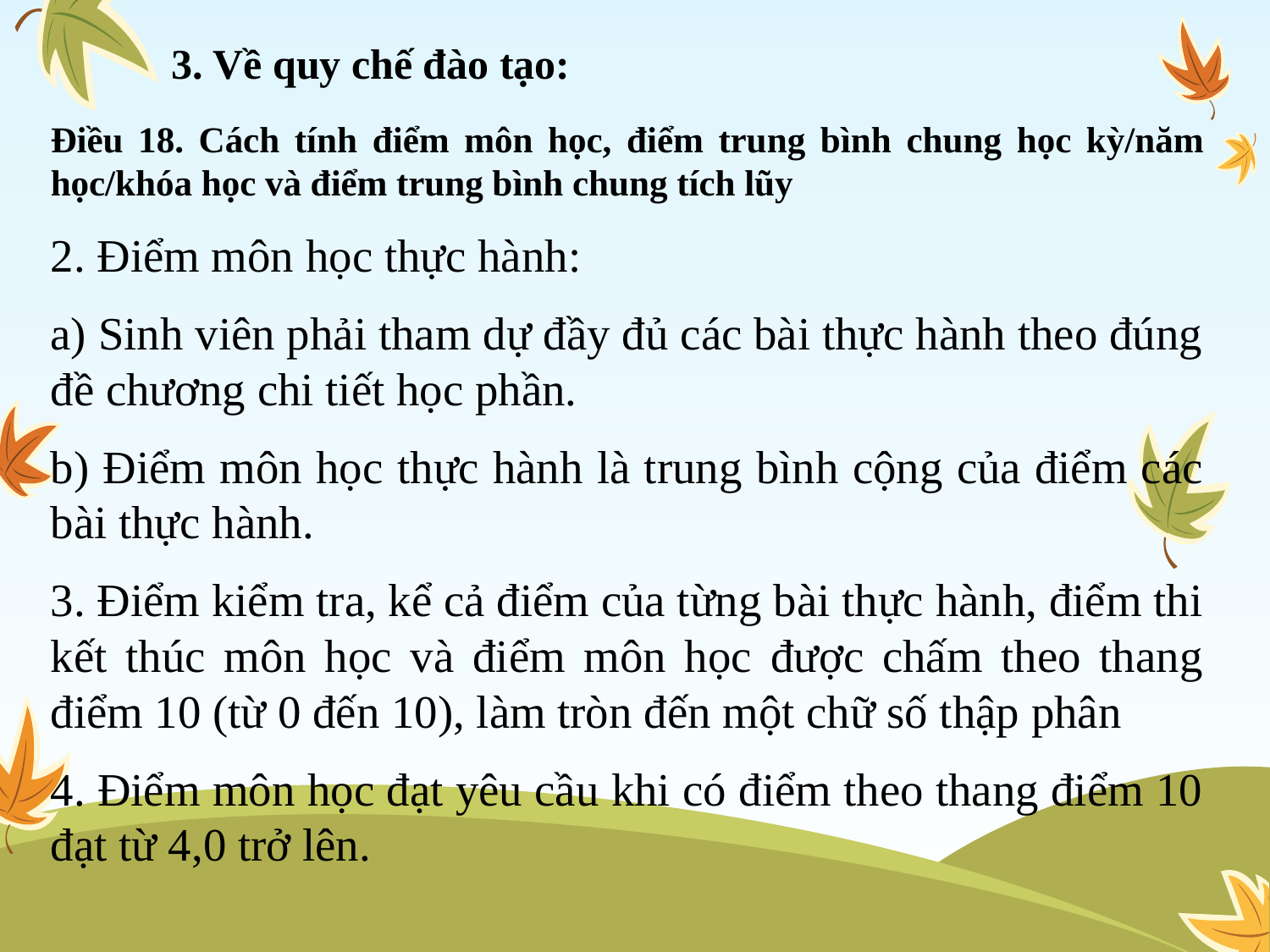

# 3. Về quy chế đào tạo:
Điều 18. Cách tính điểm môn học, điểm trung bình chung học kỳ/năm học/khóa học và điểm trung bình chung tích lũy
2. Điểm môn học thực hành:
a) Sinh viên phải tham dự đầy đủ các bài thực hành theo đúng đề chương chi tiết học phần.
b) Điểm môn học thực hành là trung bình cộng của điểm các bài thực hành.
3. Điểm kiểm tra, kể cả điểm của từng bài thực hành, điểm thi kết thúc môn học và điểm môn học được chấm theo thang điểm 10 (từ 0 đến 10), làm tròn đến một chữ số thập phân
4. Điểm môn học đạt yêu cầu khi có điểm theo thang điểm 10 đạt từ 4,0 trở lên.